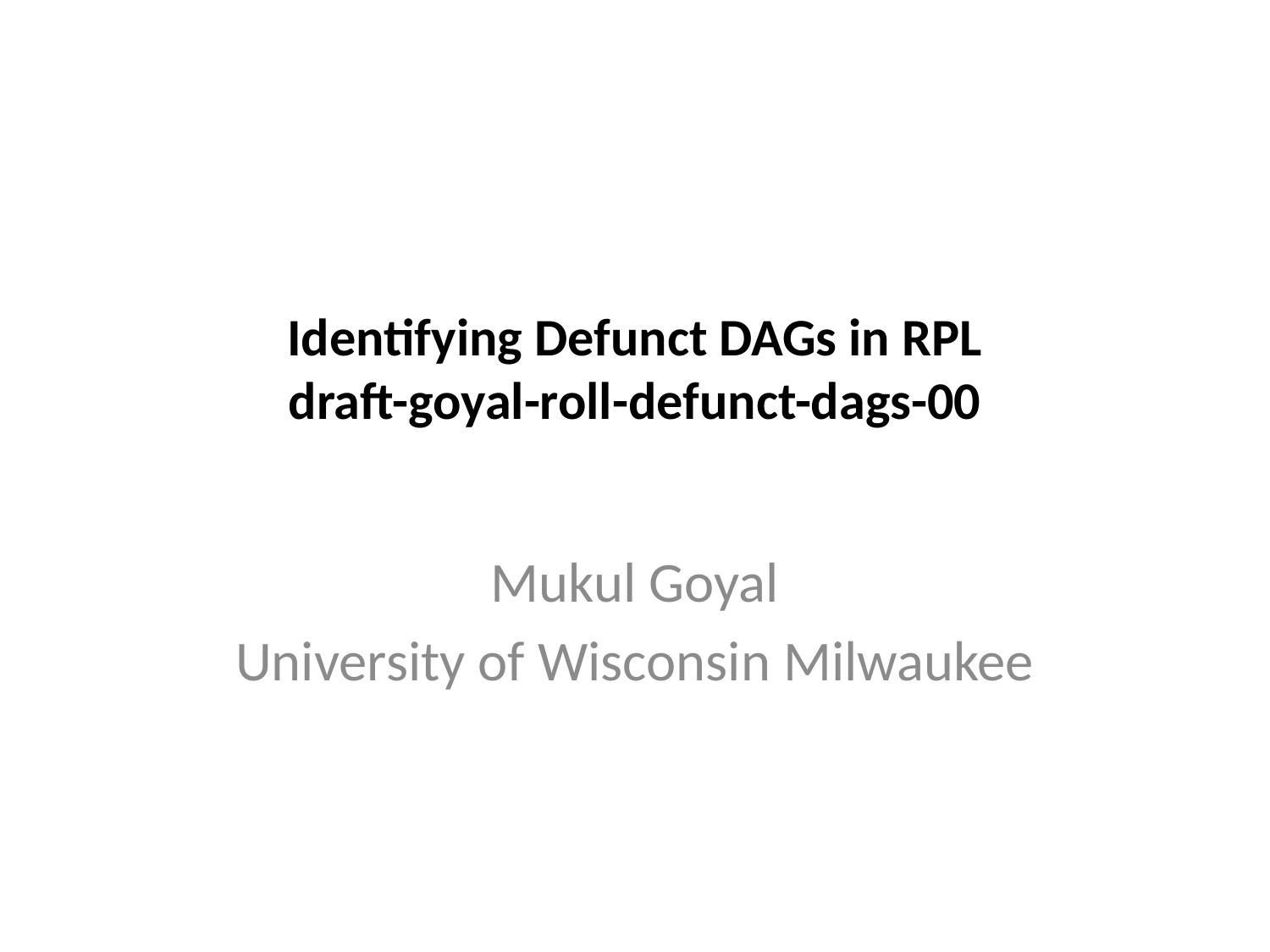

# Identifying Defunct DAGs in RPL draft-goyal-roll-defunct-dags-00
Mukul Goyal
University of Wisconsin Milwaukee